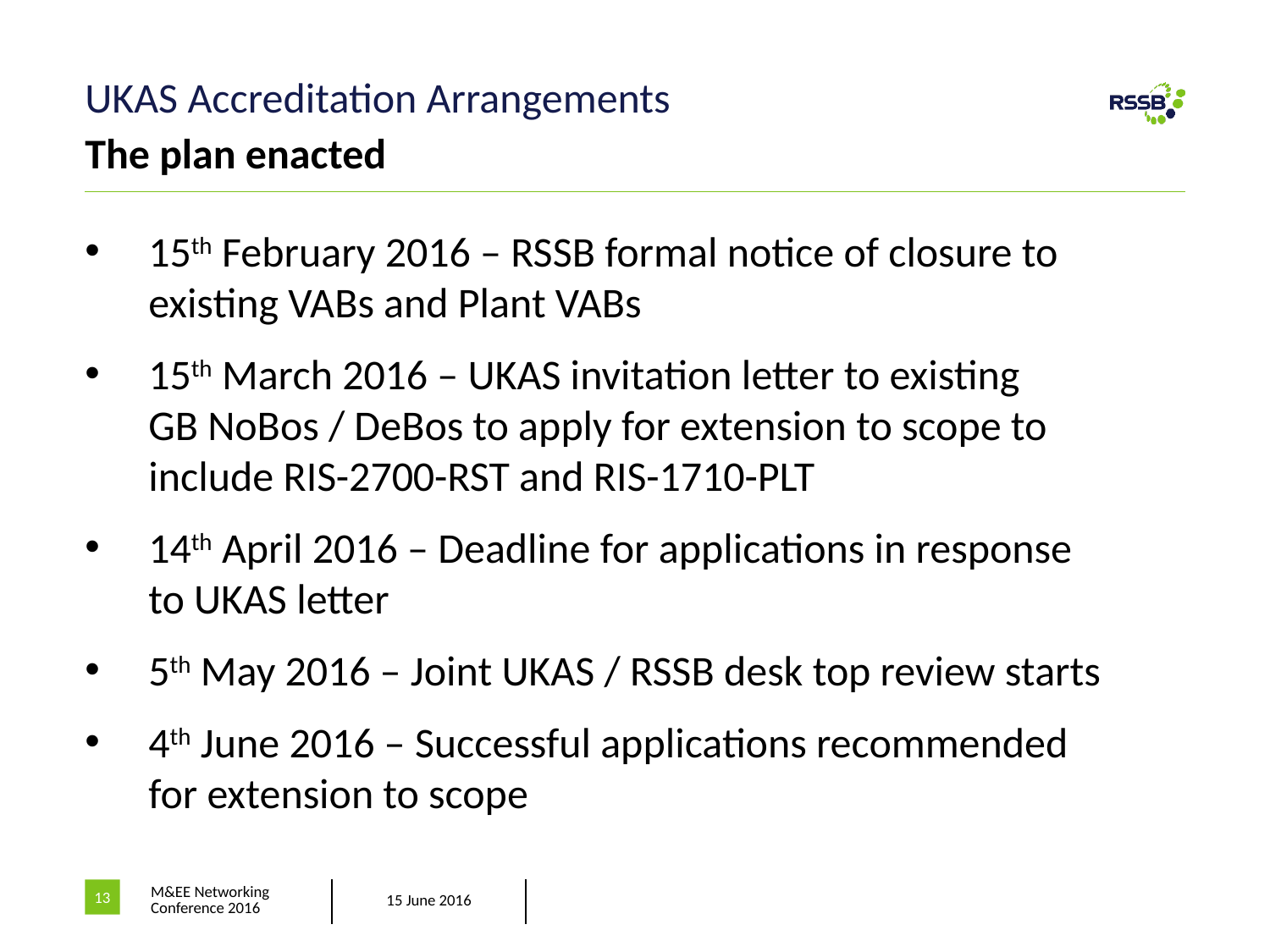

# The plan enacted
UKAS Accreditation Arrangements
15th February 2016 – RSSB formal notice of closure to existing VABs and Plant VABs
15th March 2016 – UKAS invitation letter to existing
GB NoBos / DeBos to apply for extension to scope to
include RIS-2700-RST and RIS-1710-PLT
14th April 2016 – Deadline for applications in response
to UKAS letter
5th May 2016 – Joint UKAS / RSSB desk top review starts
4th June 2016 – Successful applications recommended
for extension to scope

13